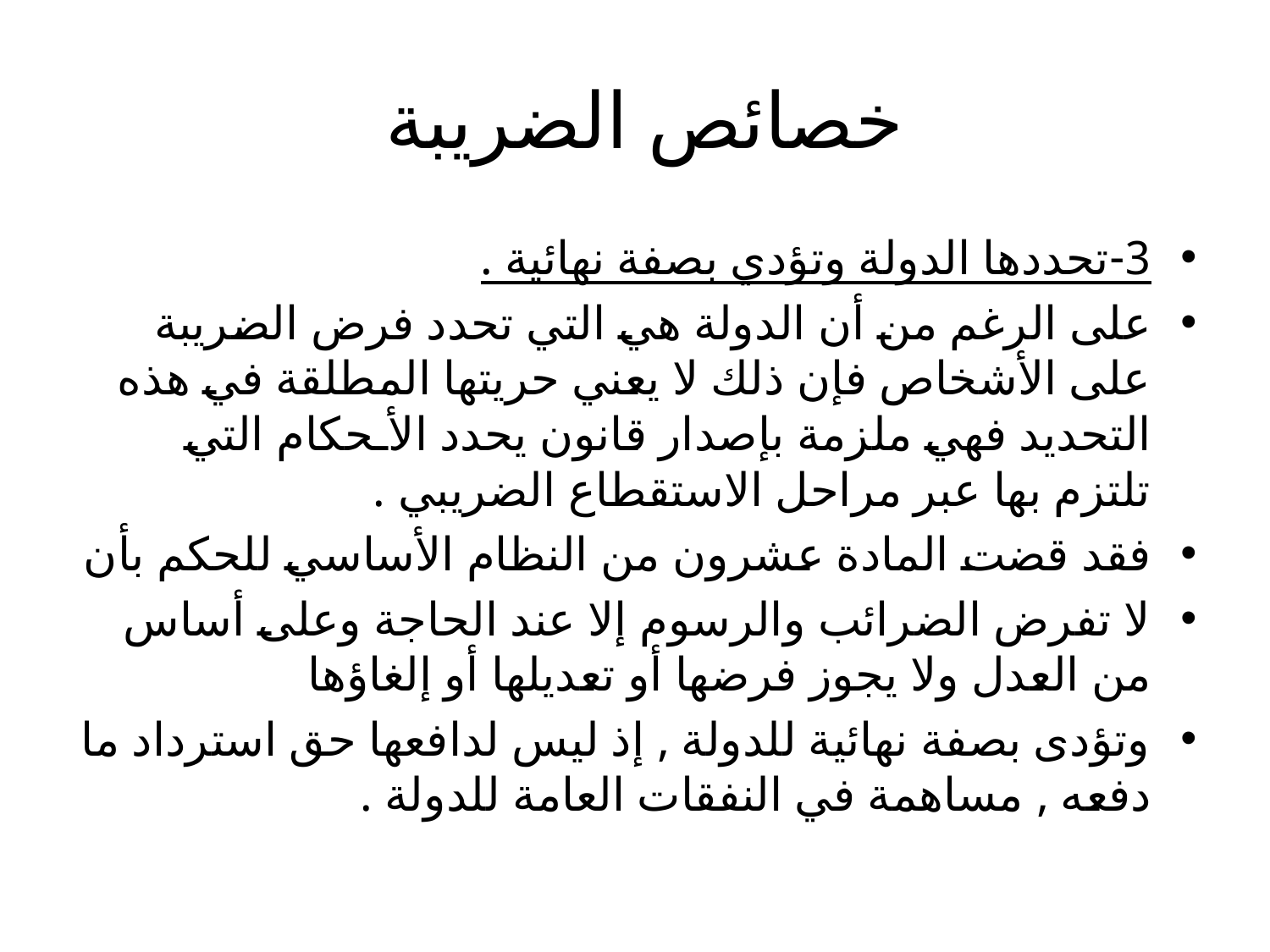

# خصائص الضريبة
3-تحددها الدولة وتؤدي بصفة نهائية .
على الرغم من أن الدولة هي التي تحدد فرض الضريبة على الأشخاص فإن ذلك لا يعني حريتها المطلقة في هذه التحديد فهي ملزمة بإصدار قانون يحدد الأـحكام التي تلتزم بها عبر مراحل الاستقطاع الضريبي .
فقد قضت المادة عشرون من النظام الأساسي للحكم بأن
لا تفرض الضرائب والرسوم إلا عند الحاجة وعلى أساس من العدل ولا يجوز فرضها أو تعديلها أو إلغاؤها
وتؤدى بصفة نهائية للدولة , إذ ليس لدافعها حق استرداد ما دفعه , مساهمة في النفقات العامة للدولة .